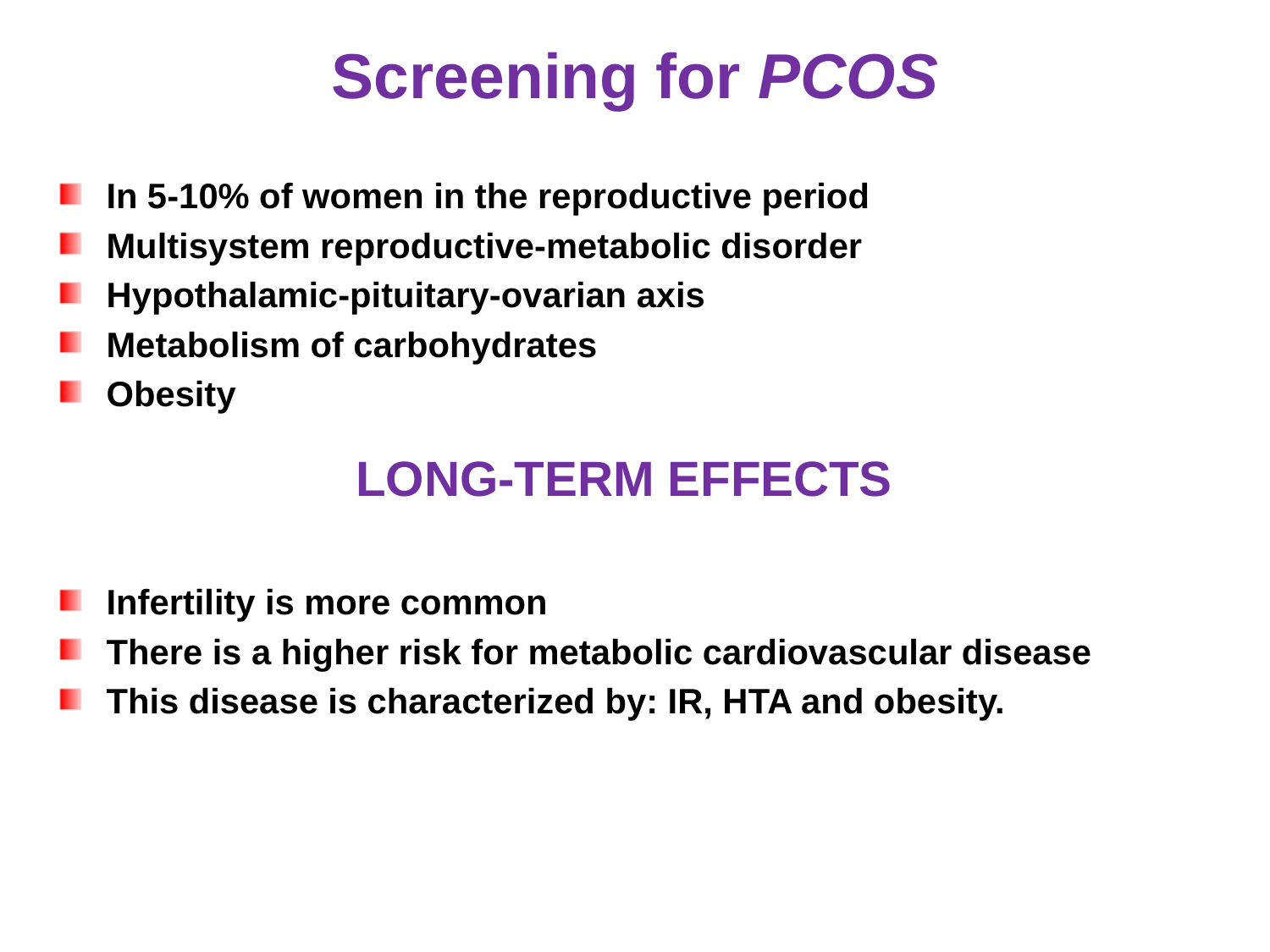

# Screening for PCOS

In 5-10% of women in the reproductive period
Multisystem reproductive-metabolic disorder
Hypothalamic-pituitary-ovarian axis
Metabolism of carbohydrates
Obesity
LONG-TERM EFFECTS

Infertility is more common
There is a higher risk for metabolic cardiovascular disease
This disease is characterized by: IR, HTA and obesity.